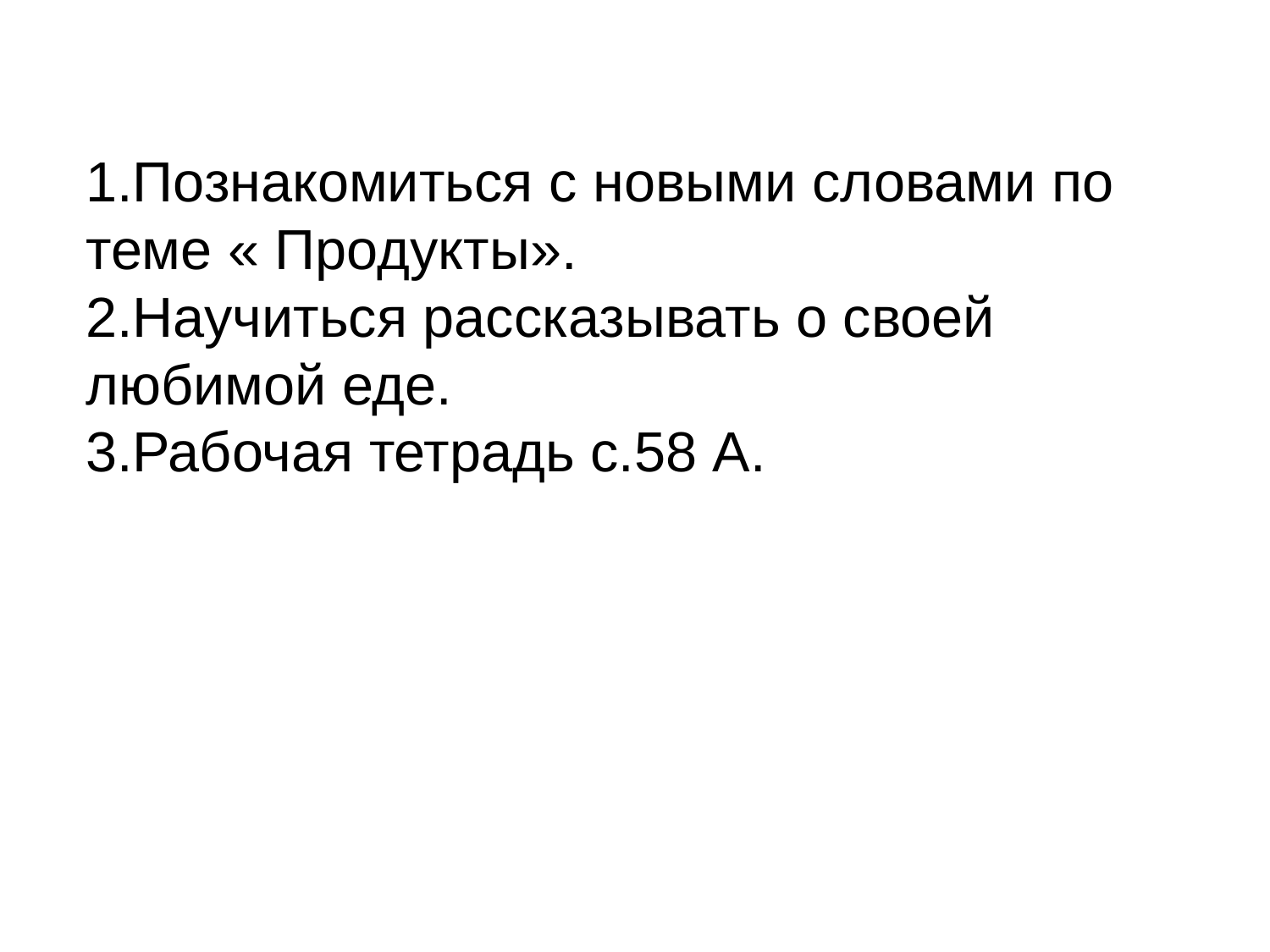

1.Познакомиться с новыми словами по
теме « Продукты».
2.Научиться рассказывать о своей
любимой еде.
3.Рабочая тетрадь с.58 А.